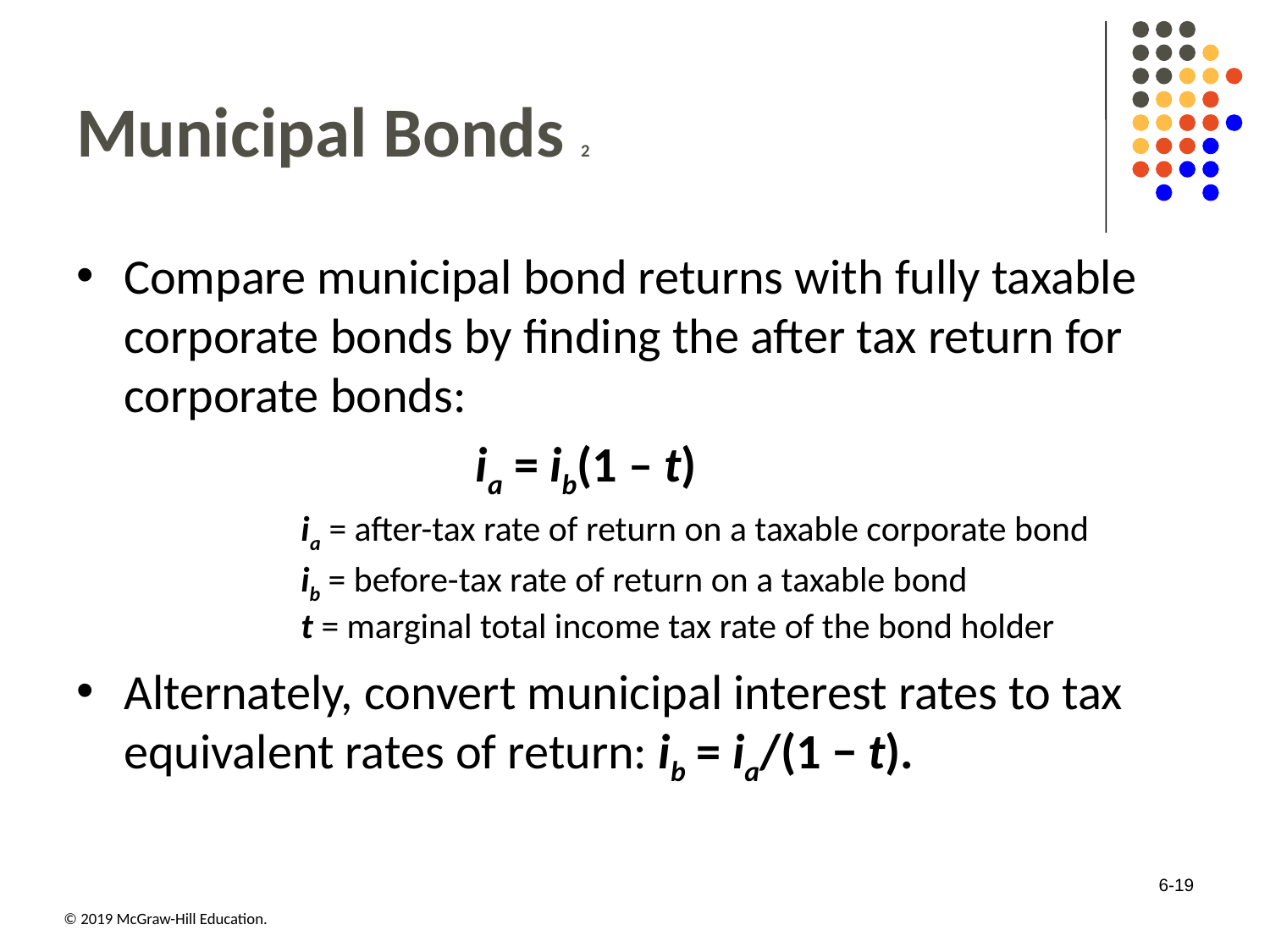

# Municipal Bonds 2
Compare municipal bond returns with fully taxable corporate bonds by finding the after tax return for corporate bonds:
i a = ib(1 – t)
i a = after-tax rate of return on a taxable corporate bond
ib = before-tax rate of return on a taxable bond
t = marginal total income tax rate of the bond holder
Alternately, convert municipal interest rates to tax equivalent rates of return: ib = ia/(1 − t).
6-19